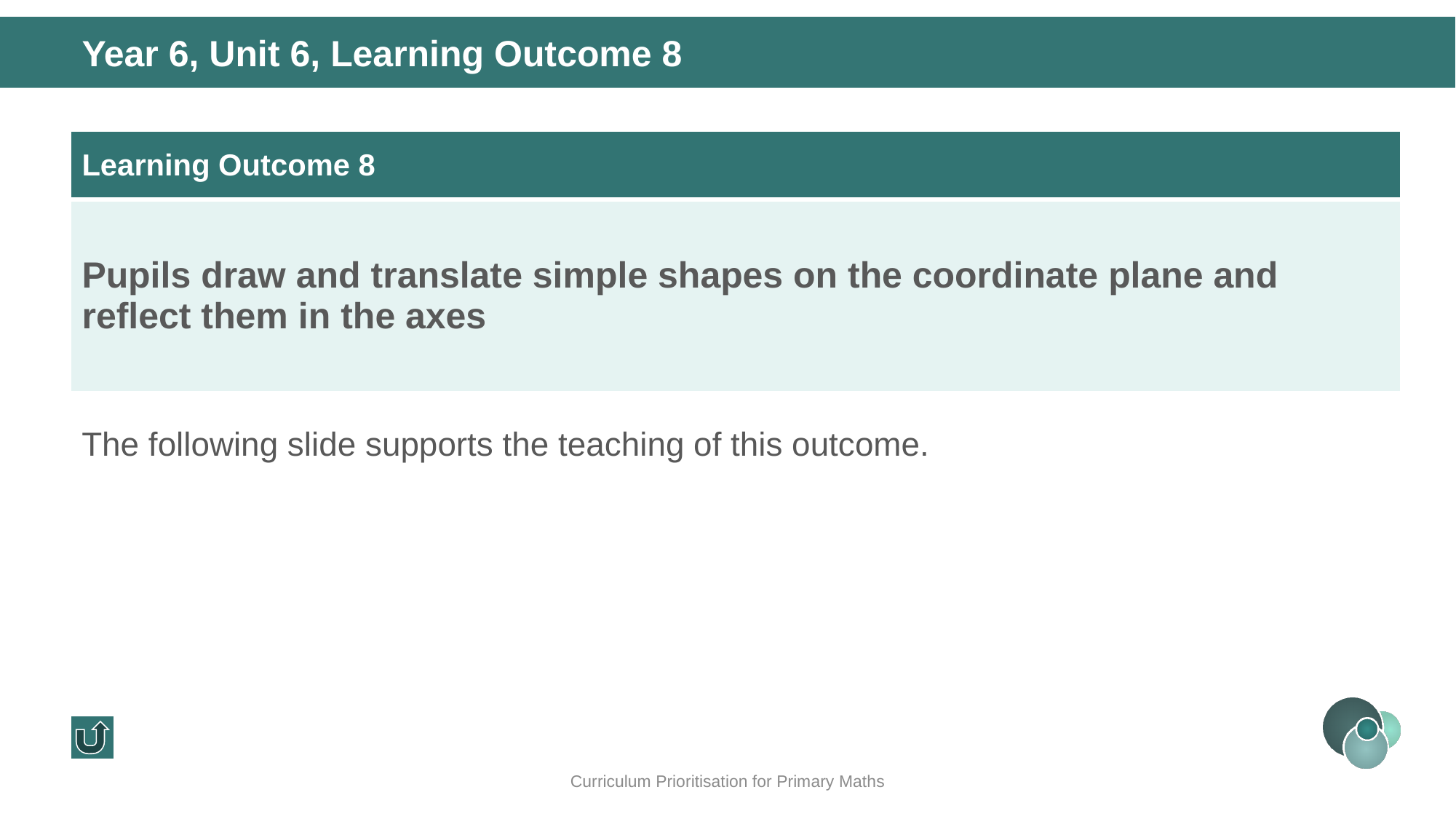

Year 6, Unit 6, Learning Outcome 8
| Learning Outcome 8 |
| --- |
| Pupils draw and translate simple shapes on the coordinate plane and reflect them in the axes |
The following slide supports the teaching of this outcome.

Curriculum Prioritisation for Primary Maths